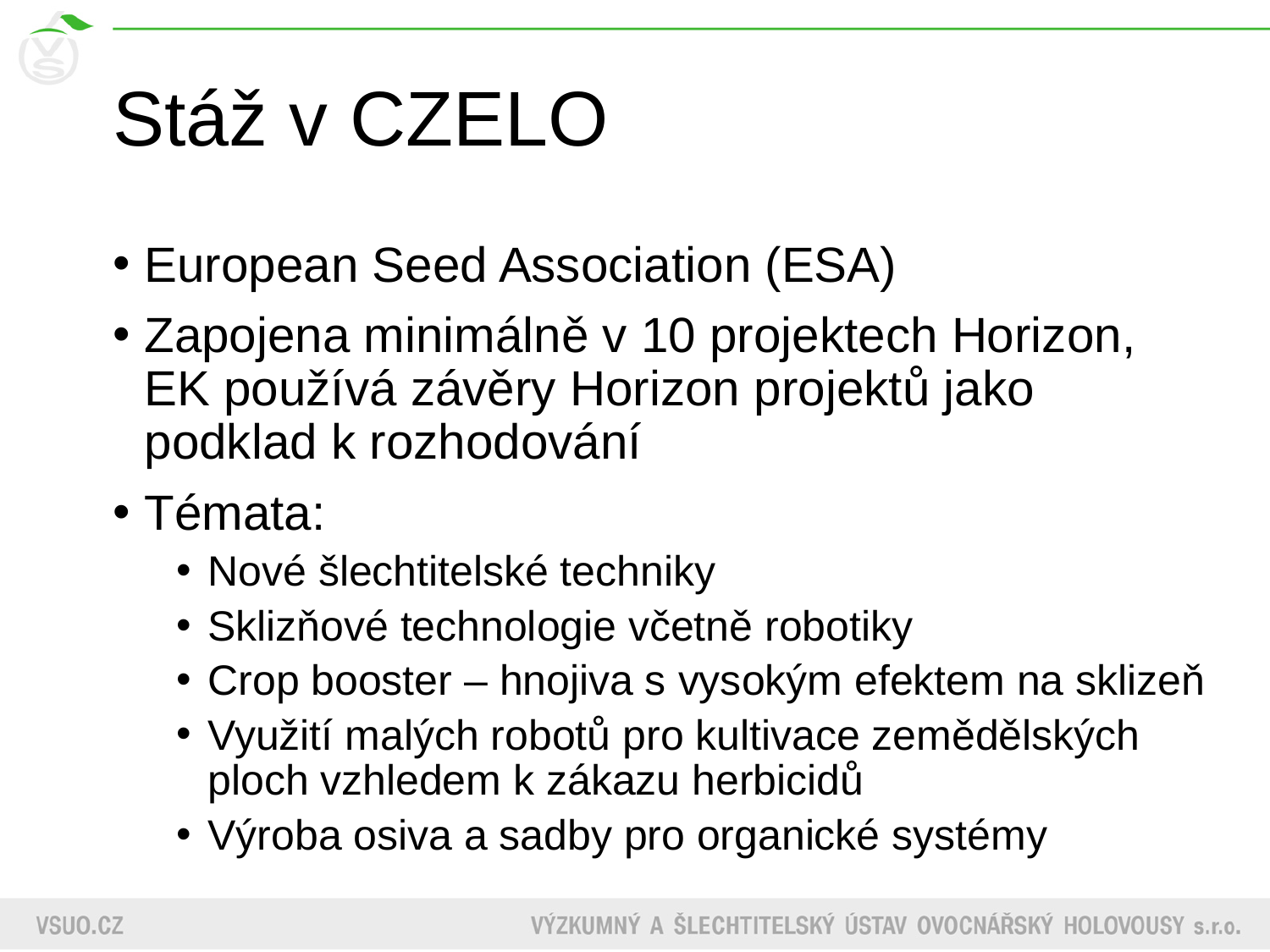

# Stáž v CZELO
European Seed Association (ESA)
Zapojena minimálně v 10 projektech Horizon, EK používá závěry Horizon projektů jako podklad k rozhodování
Témata:
Nové šlechtitelské techniky
Sklizňové technologie včetně robotiky
Crop booster – hnojiva s vysokým efektem na sklizeň
Využití malých robotů pro kultivace zemědělských ploch vzhledem k zákazu herbicidů
Výroba osiva a sadby pro organické systémy